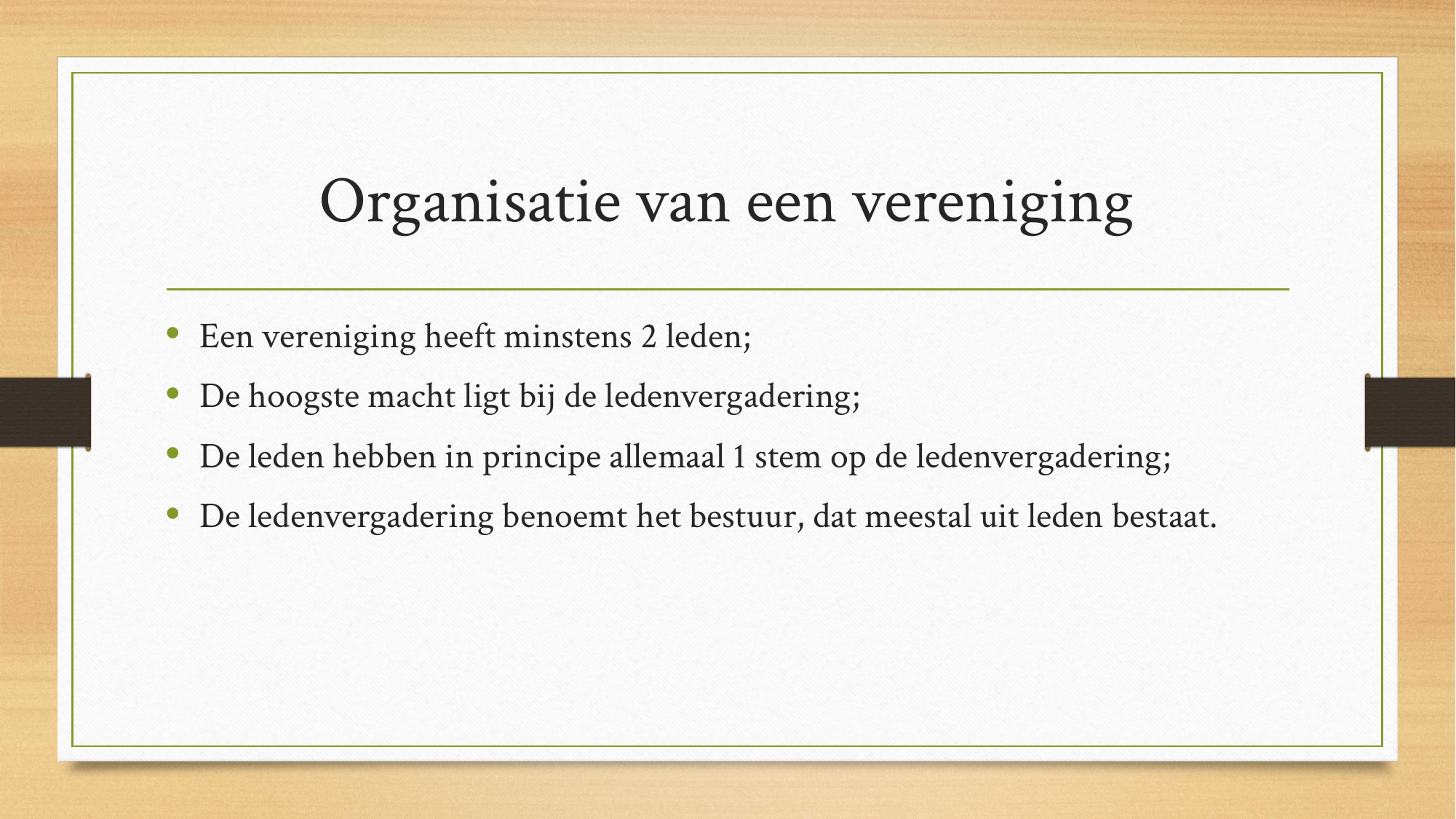

# Organisatie van een vereniging
Een vereniging heeft minstens 2 leden;
De hoogste macht ligt bij de ledenvergadering;
De leden hebben in principe allemaal 1 stem op de ledenvergadering;
De ledenvergadering benoemt het bestuur, dat meestal uit leden bestaat.